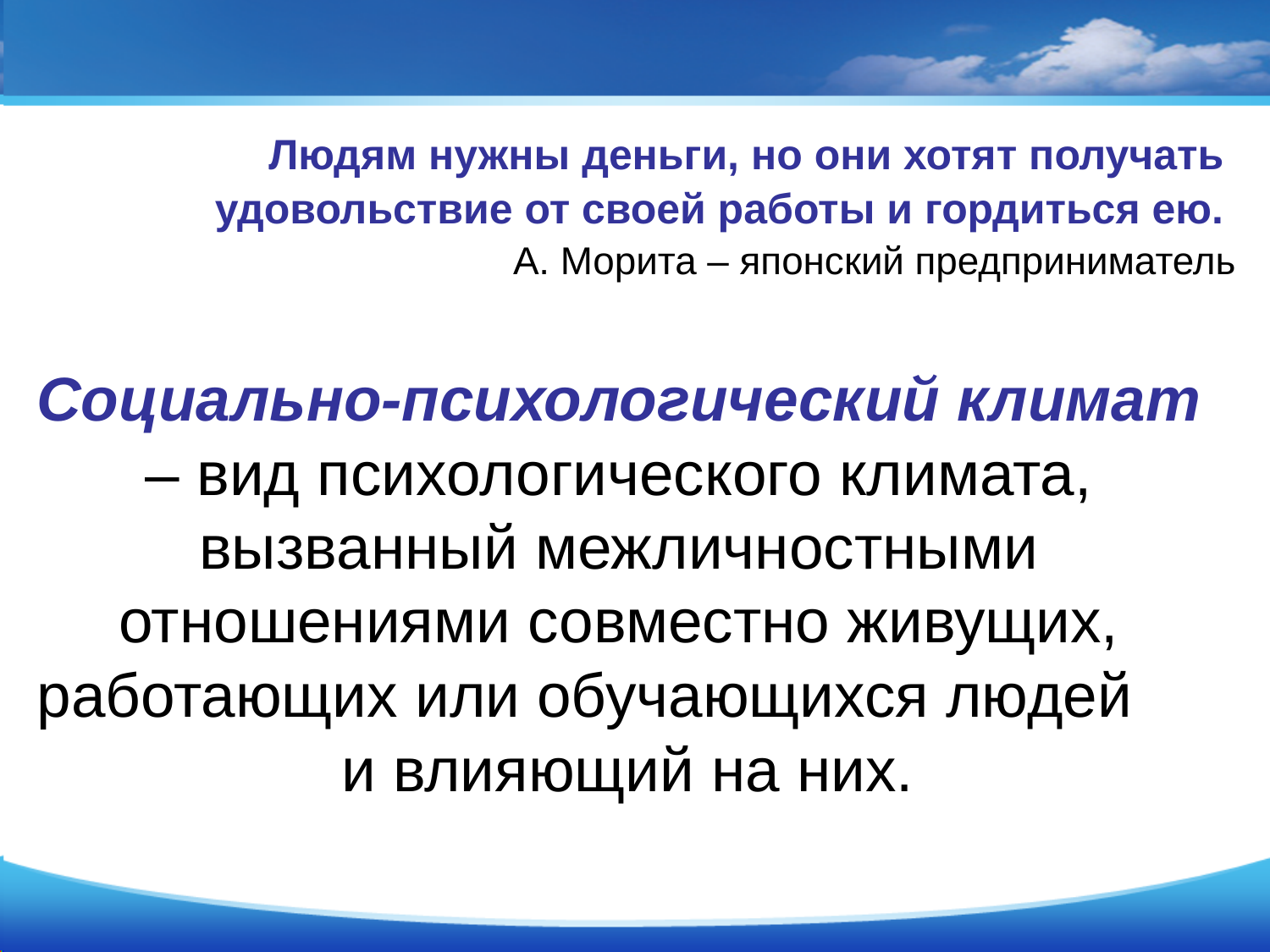

Людям нужны деньги, но они хотят получать
удовольствие от своей работы и гордиться ею.
А. Морита – японский предприниматель
Социально-психологический климат – вид психологического климата, вызванный межличностными отношениями совместно живущих, работающих или обучающихся людей      и влияющий на них.